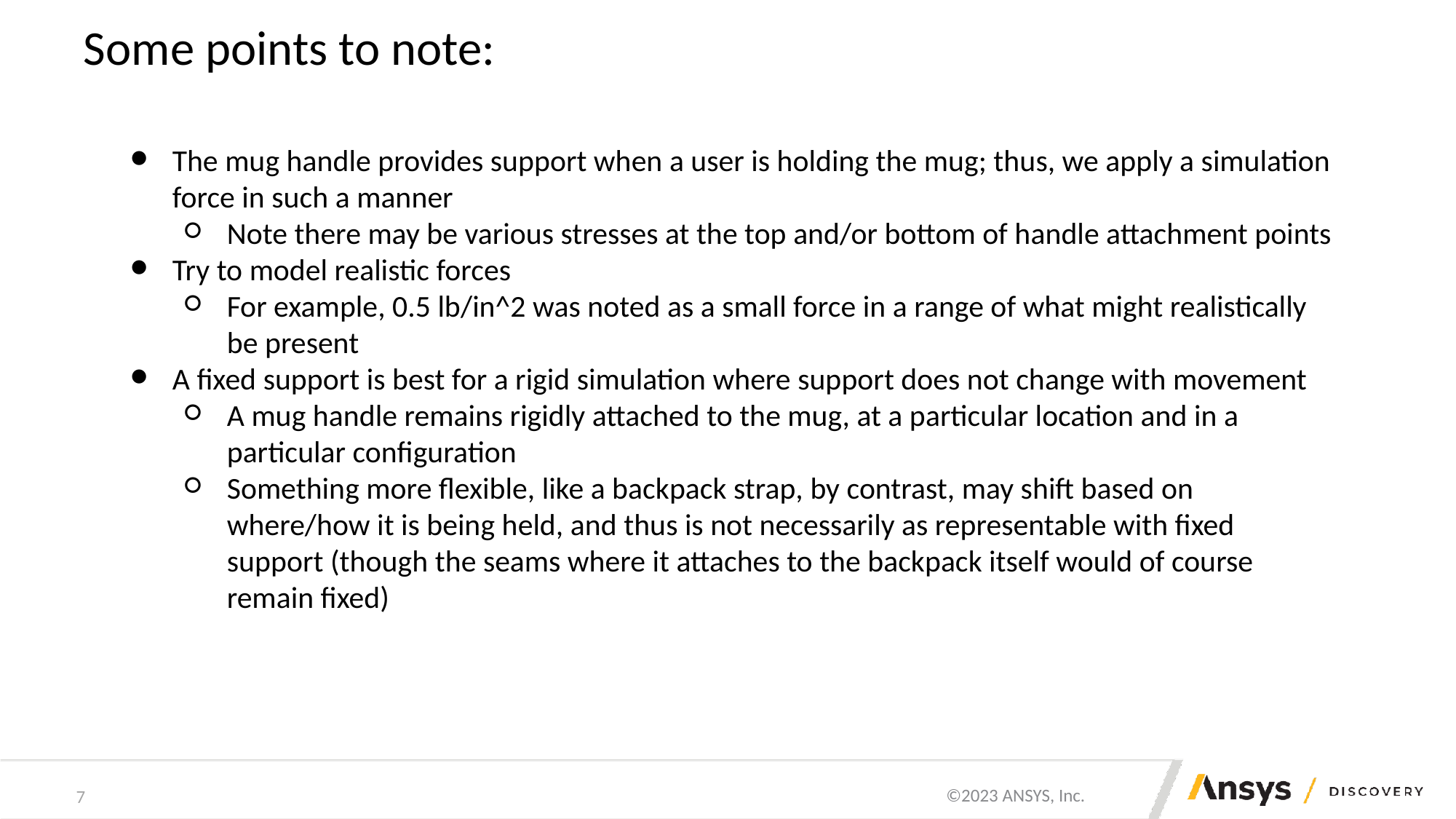

# Some points to note:
The mug handle provides support when a user is holding the mug; thus, we apply a simulation force in such a manner
Note there may be various stresses at the top and/or bottom of handle attachment points
Try to model realistic forces
For example, 0.5 lb/in^2 was noted as a small force in a range of what might realistically be present
A fixed support is best for a rigid simulation where support does not change with movement
A mug handle remains rigidly attached to the mug, at a particular location and in a particular configuration
Something more flexible, like a backpack strap, by contrast, may shift based on where/how it is being held, and thus is not necessarily as representable with fixed support (though the seams where it attaches to the backpack itself would of course remain fixed)
7